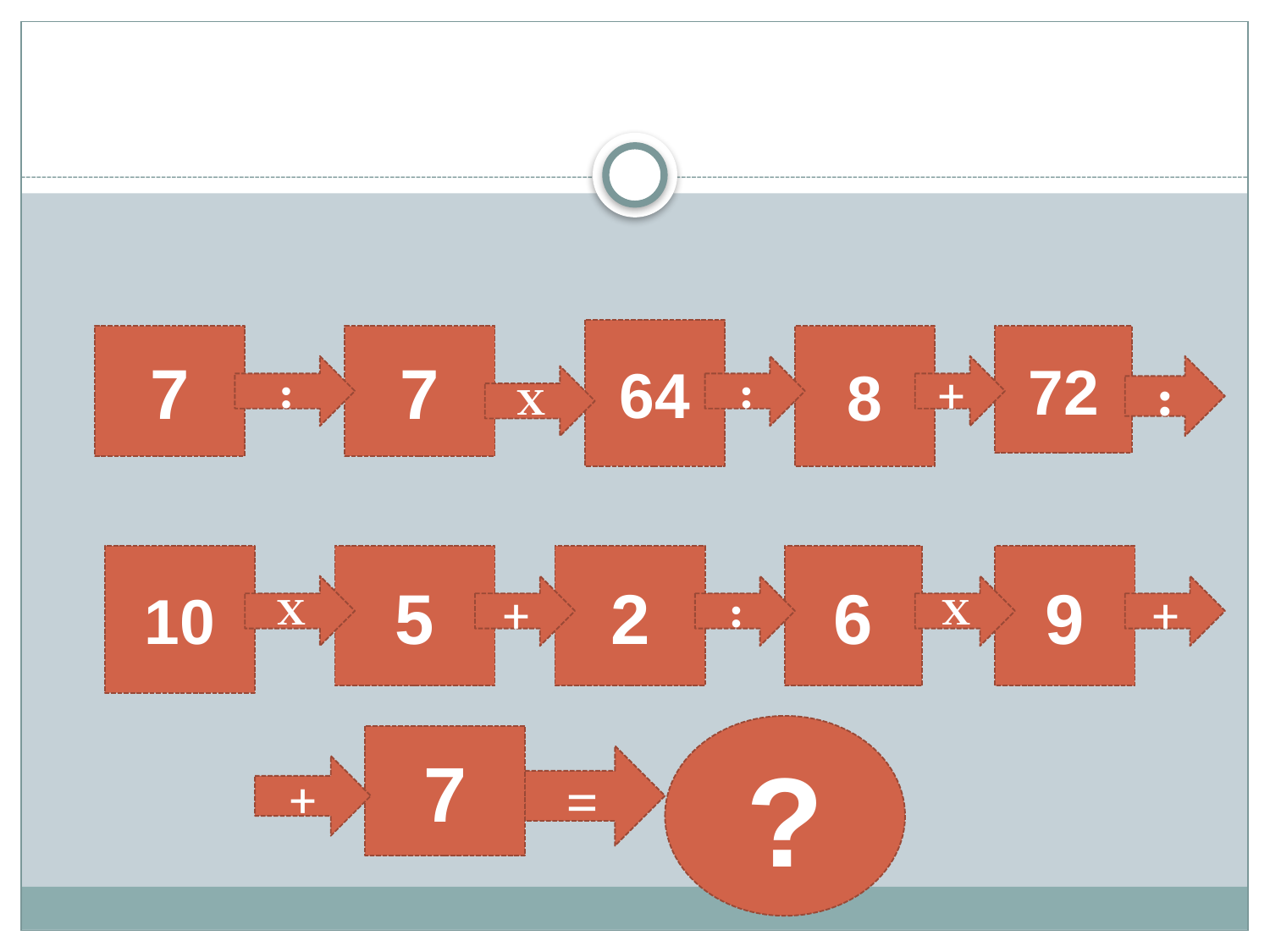

#

64
7
7
8
72
:
:
+
:
X
10
5
2
6
9
X
+
:
X
+
?
7
=
+